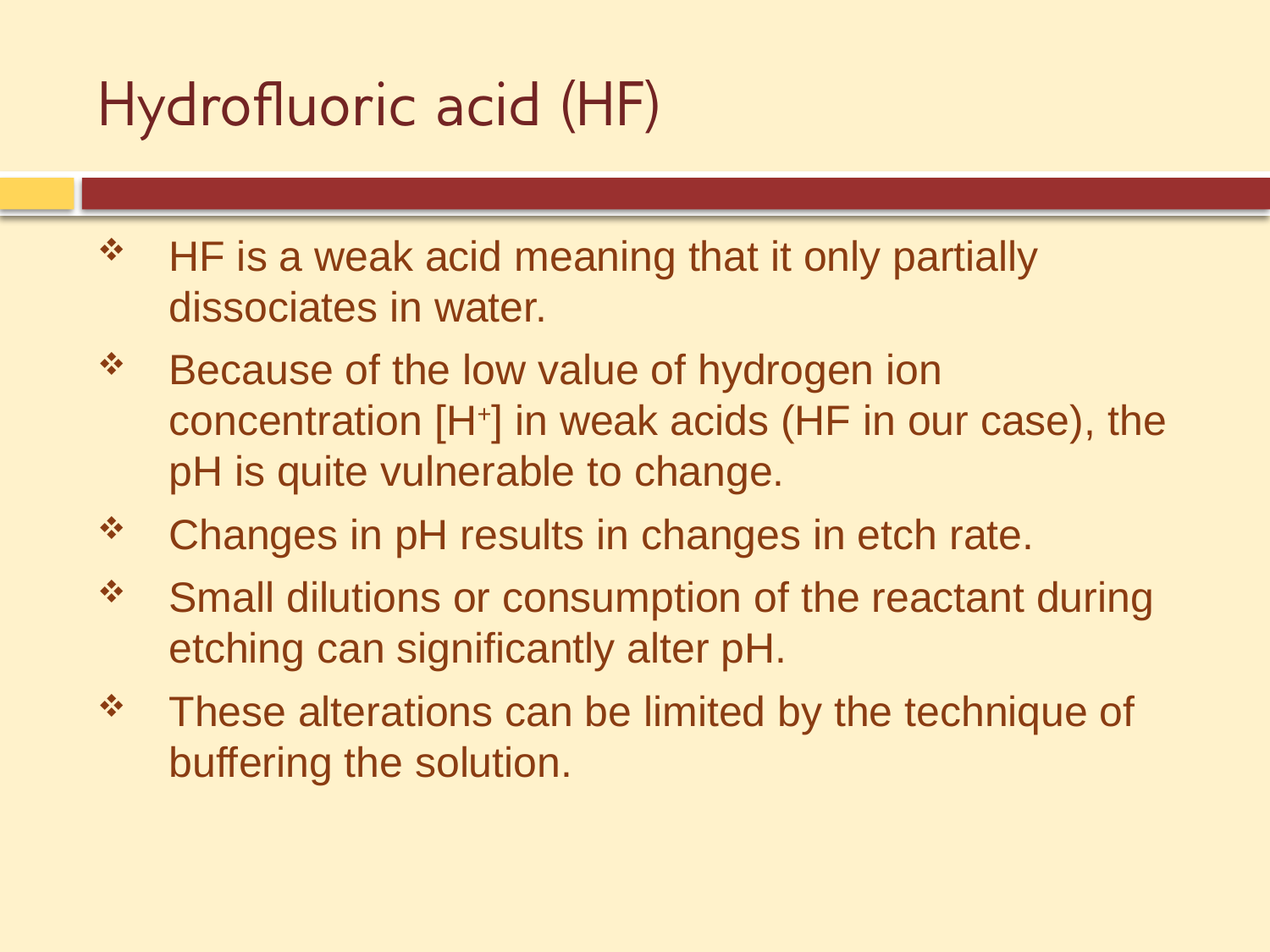

# Hydrofluoric acid (HF)
HF is a weak acid meaning that it only partially dissociates in water.
Because of the low value of hydrogen ion concentration [H+] in weak acids (HF in our case), the pH is quite vulnerable to change.
Changes in pH results in changes in etch rate.
Small dilutions or consumption of the reactant during etching can significantly alter pH.
These alterations can be limited by the technique of buffering the solution.